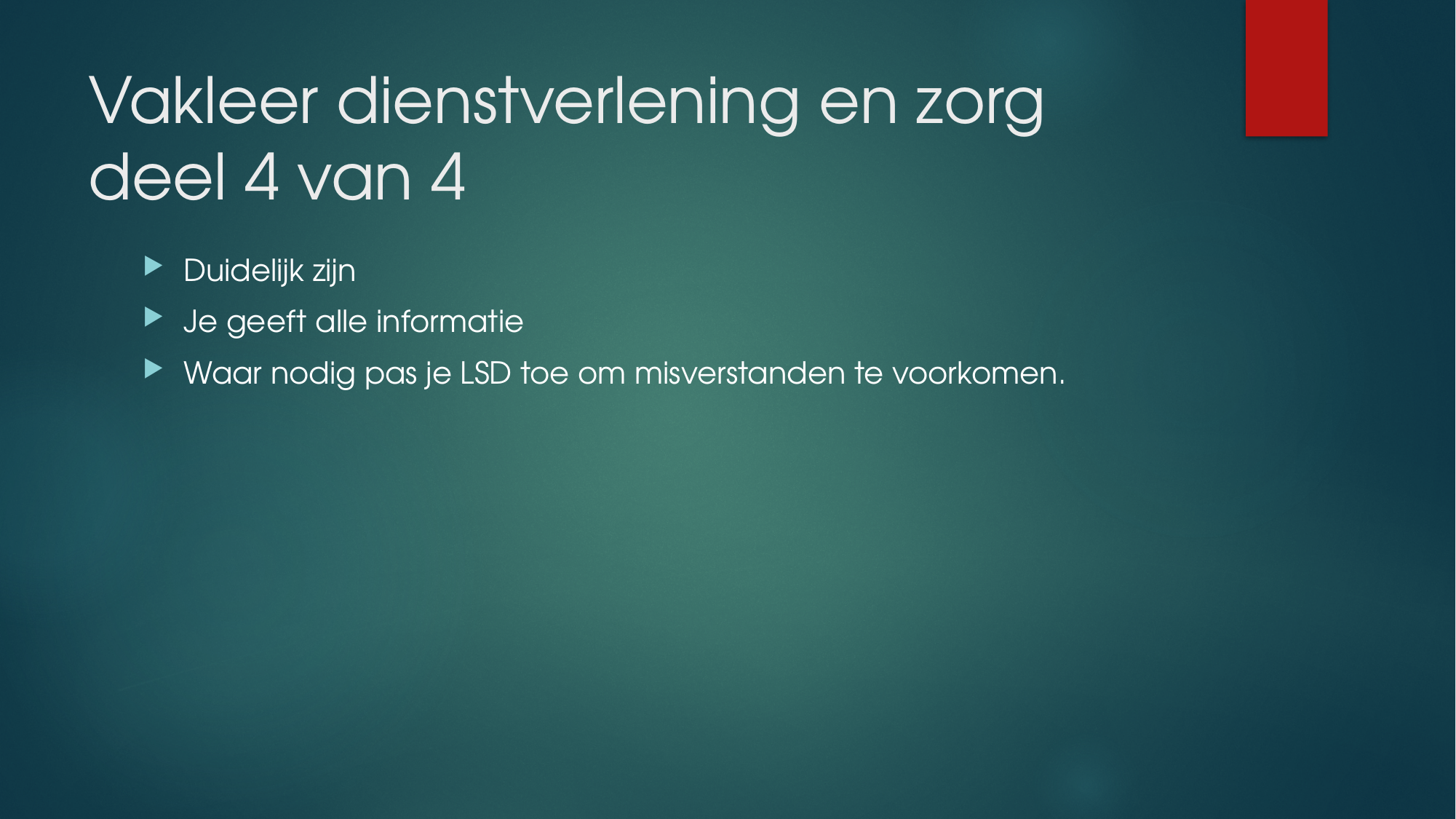

# Vakleer dienstverlening en zorg deel 4 van 4
Duidelijk zijn
Je geeft alle informatie
Waar nodig pas je LSD toe om misverstanden te voorkomen.